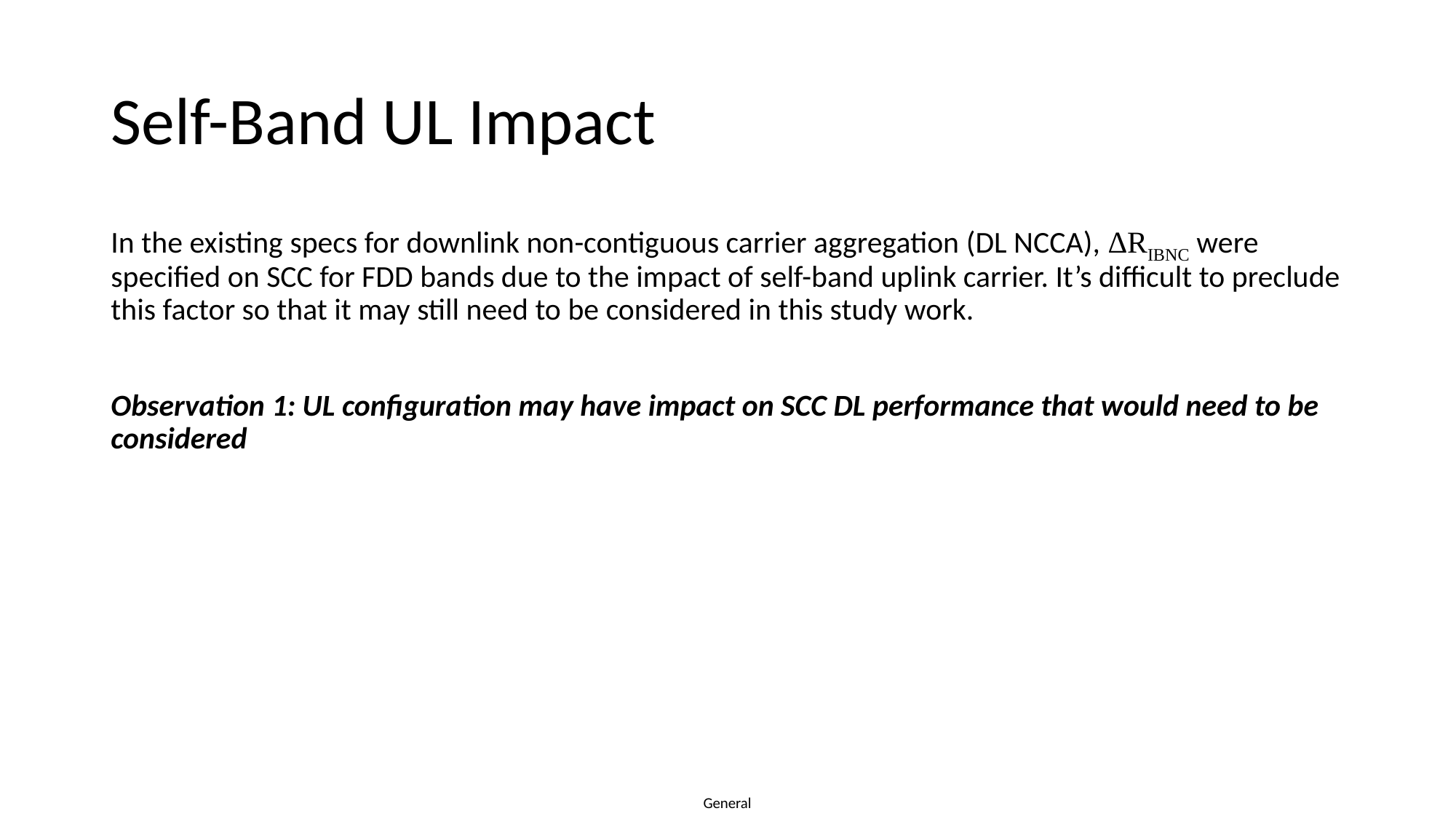

# Self-Band UL Impact
In the existing specs for downlink non-contiguous carrier aggregation (DL NCCA), ΔRIBNC were specified on SCC for FDD bands due to the impact of self-band uplink carrier. It’s difficult to preclude this factor so that it may still need to be considered in this study work.

Observation 1: UL configuration may have impact on SCC DL performance that would need to be considered